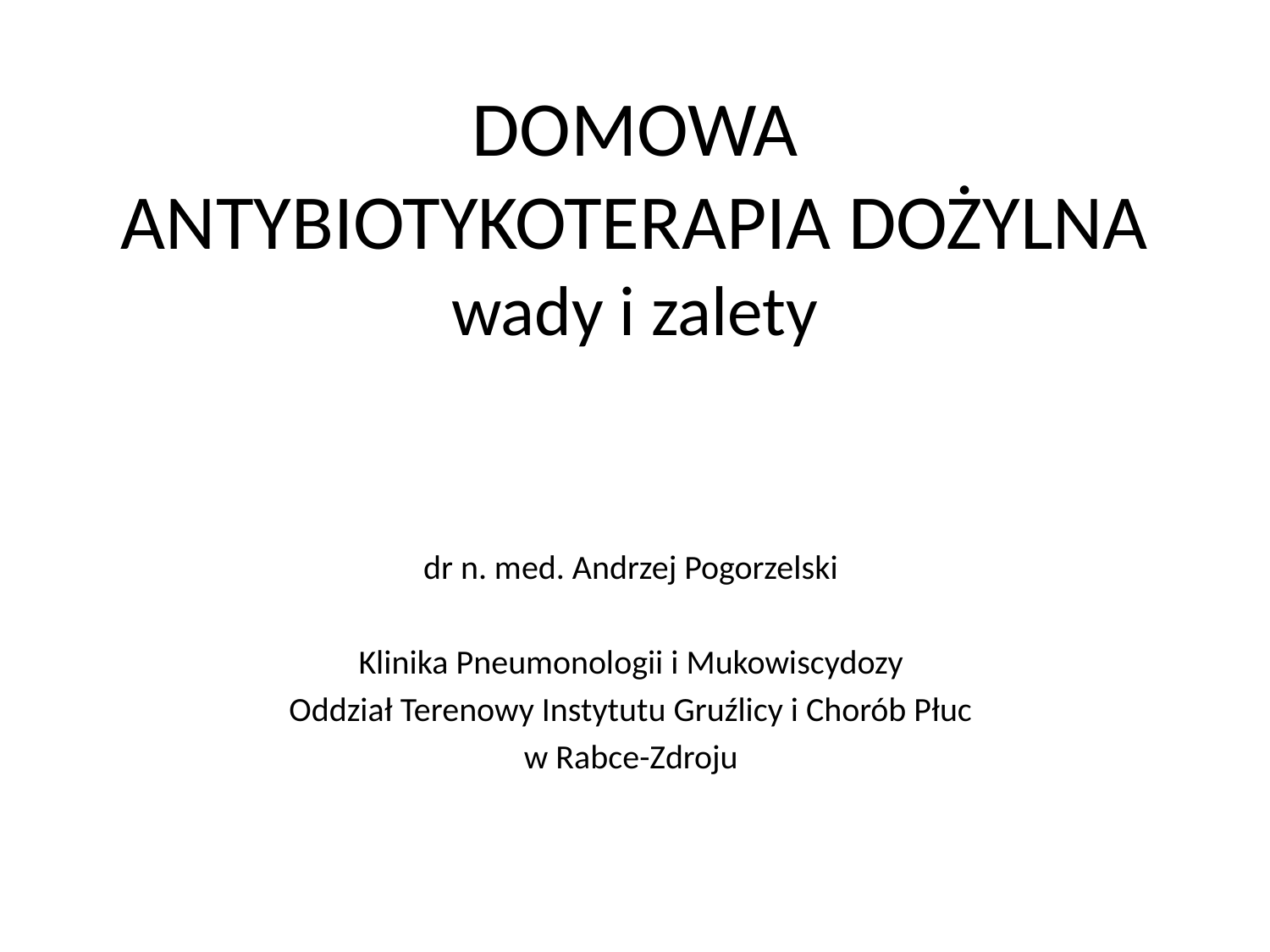

# Domowa antybiotykoterapia dożylna wady i zalety
dr n. med. Andrzej Pogorzelski

Klinika Pneumonologii i Mukowiscydozy
Oddział Terenowy Instytutu Gruźlicy i Chorób Płuc
w Rabce-Zdroju